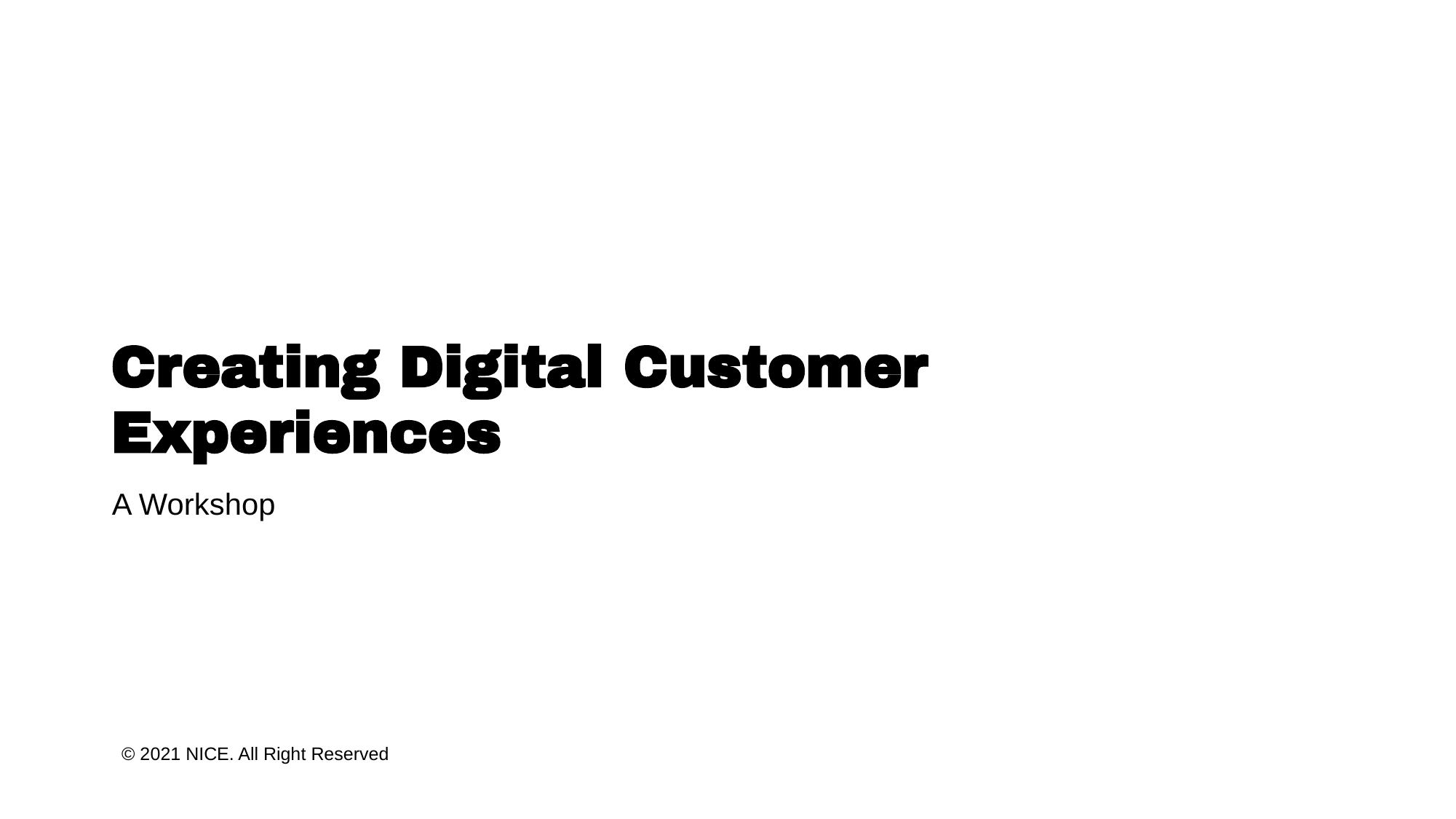

# Creating Digital Customer Experiences
A Workshop
© 2021 NICE. All Right Reserved